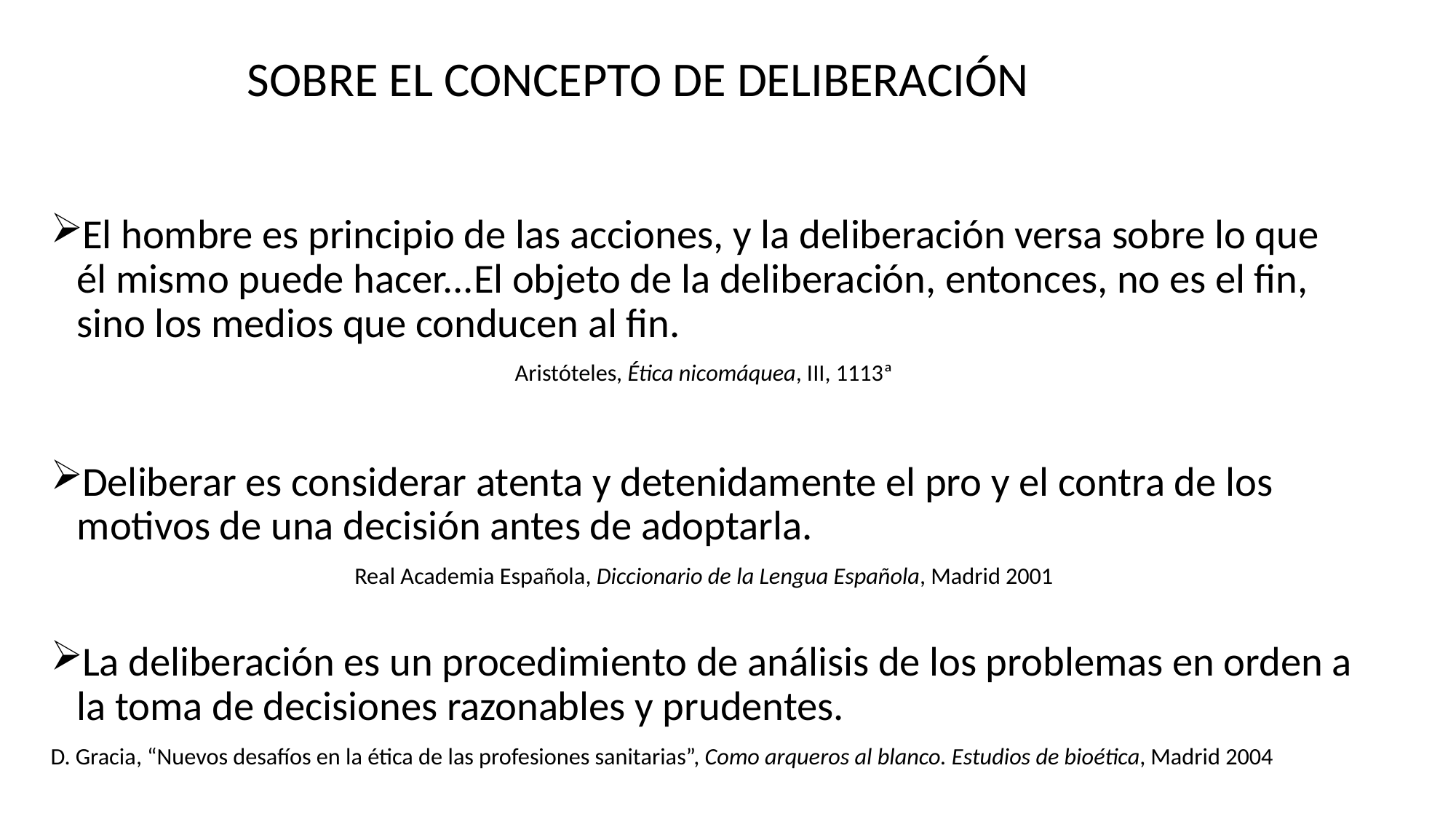

# SOBRE EL CONCEPTO DE DELIBERACIÓN

El hombre es principio de las acciones, y la deliberación versa sobre lo que él mismo puede hacer...El objeto de la deliberación, entonces, no es el fin, sino los medios que conducen al fin.
Aristóteles, Ética nicomáquea, III, 1113ª

Deliberar es considerar atenta y detenidamente el pro y el contra de los motivos de una decisión antes de adoptarla.
Real Academia Española, Diccionario de la Lengua Española, Madrid 2001

La deliberación es un procedimiento de análisis de los problemas en orden a la toma de decisiones razonables y prudentes.
D. Gracia, “Nuevos desafíos en la ética de las profesiones sanitarias”, Como arqueros al blanco. Estudios de bioética, Madrid 2004